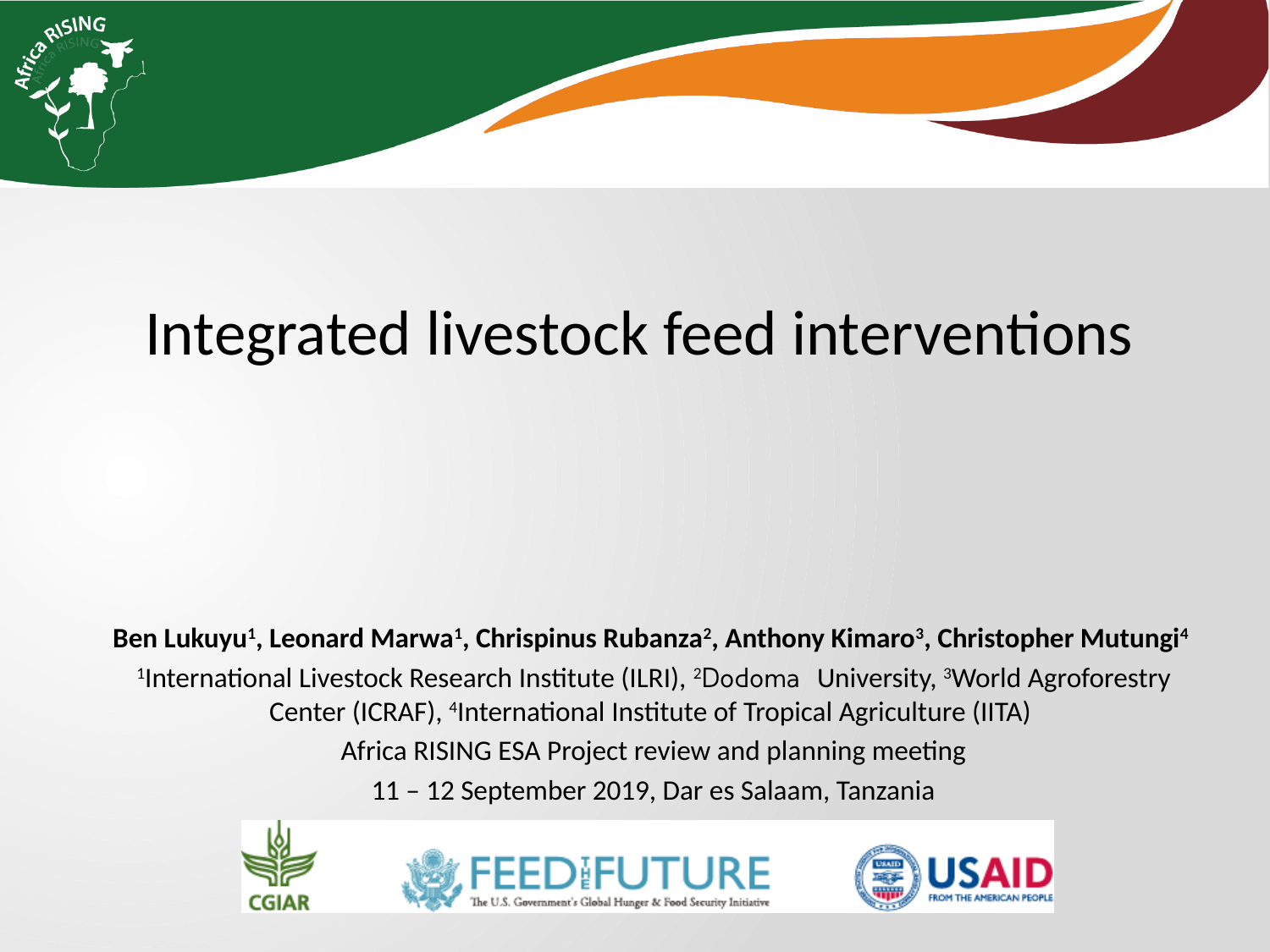

Integrated livestock feed interventions
Ben Lukuyu1, Leonard Marwa1, Chrispinus Rubanza2, Anthony Kimaro3, Christopher Mutungi4
1International Livestock Research Institute (ILRI), 2Dodoma  University, 3World Agroforestry Center (ICRAF), 4International Institute of Tropical Agriculture (IITA)
Africa RISING ESA Project review and planning meeting
11 – 12 September 2019, Dar es Salaam, Tanzania